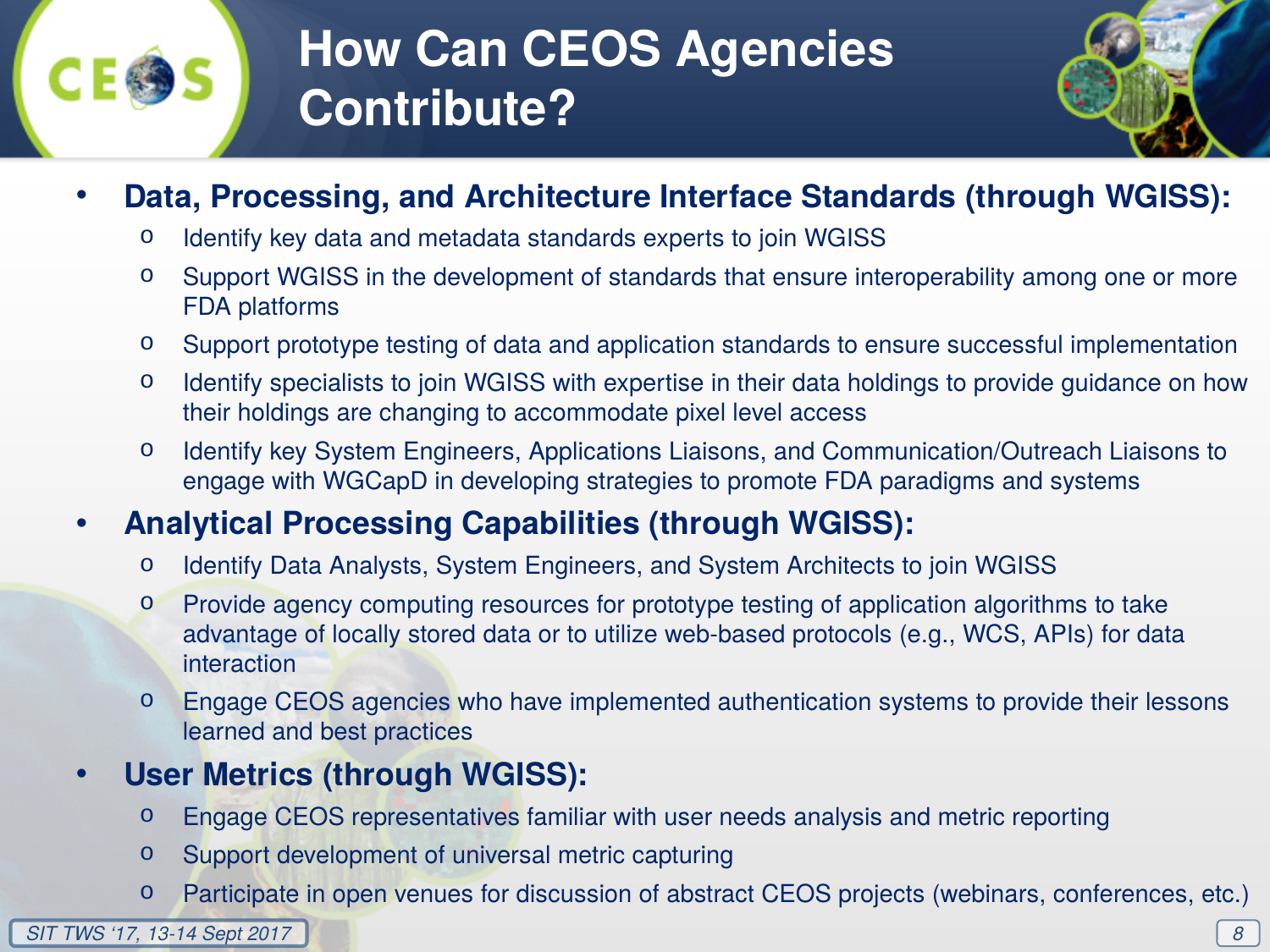

How Can CEOS Agencies Contribute?
Data, Processing, and Architecture Interface Standards (through WGISS):
Identify key data and metadata standards experts to join WGISS
Support WGISS in the development of standards that ensure interoperability among one or more FDA platforms
Support prototype testing of data and application standards to ensure successful implementation
Identify specialists to join WGISS with expertise in their data holdings to provide guidance on how their holdings are changing to accommodate pixel level access
Identify key System Engineers, Applications Liaisons, and Communication/Outreach Liaisons to engage with WGCapD in developing strategies to promote FDA paradigms and systems
Analytical Processing Capabilities (through WGISS):
Identify Data Analysts, System Engineers, and System Architects to join WGISS
Provide agency computing resources for prototype testing of application algorithms to take advantage of locally stored data or to utilize web-based protocols (e.g., WCS, APIs) for data interaction
Engage CEOS agencies who have implemented authentication systems to provide their lessons learned and best practices
User Metrics (through WGISS):
Engage CEOS representatives familiar with user needs analysis and metric reporting
Support development of universal metric capturing
Participate in open venues for discussion of abstract CEOS projects (webinars, conferences, etc.)
8